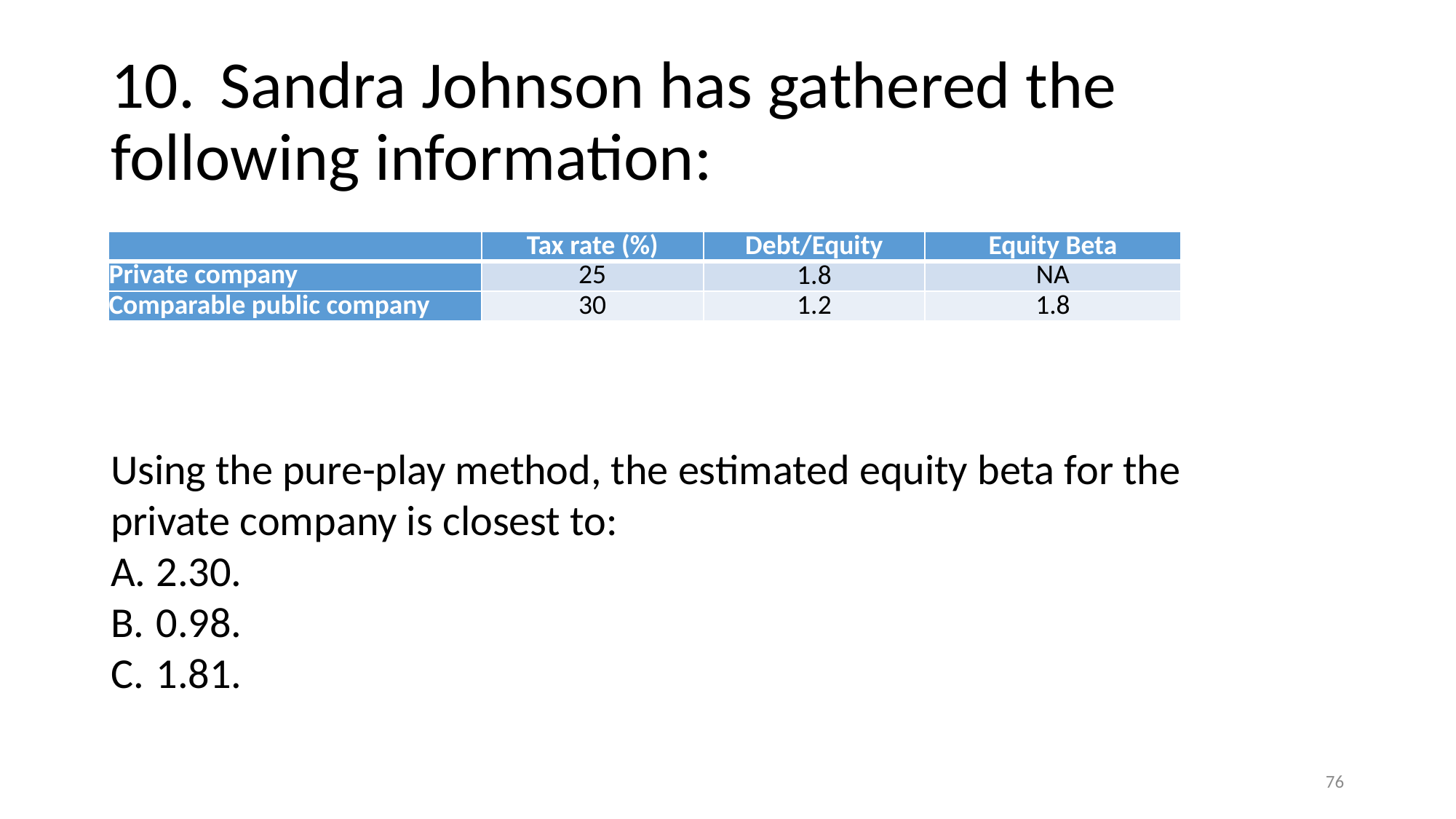

# 10.	Sandra Johnson has gathered the following information:
|  | Tax rate (%) | Debt/Equity | Equity Beta |
| --- | --- | --- | --- |
| Private company | 25 | 1.8 | NA |
| Comparable public company | 30 | 1.2 | 1.8 |
Using the pure-play method, the estimated equity beta for the private company is closest to:
A.	2.30.
B.	0.98.
C.	1.81.
76